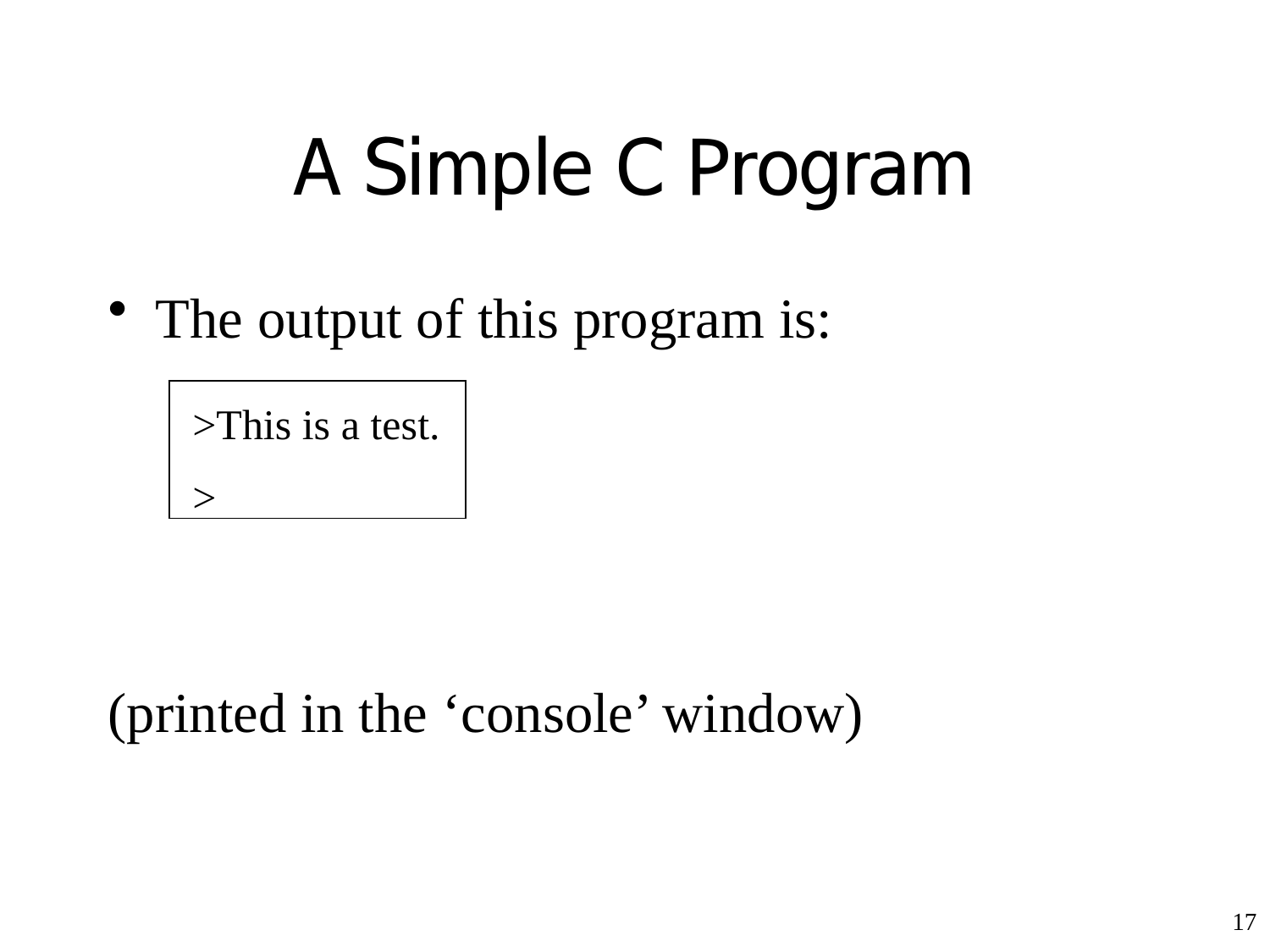

# A Simple C Program
The output of this program is:

(printed in the ‘console’ window)

>This is a test.
>
17